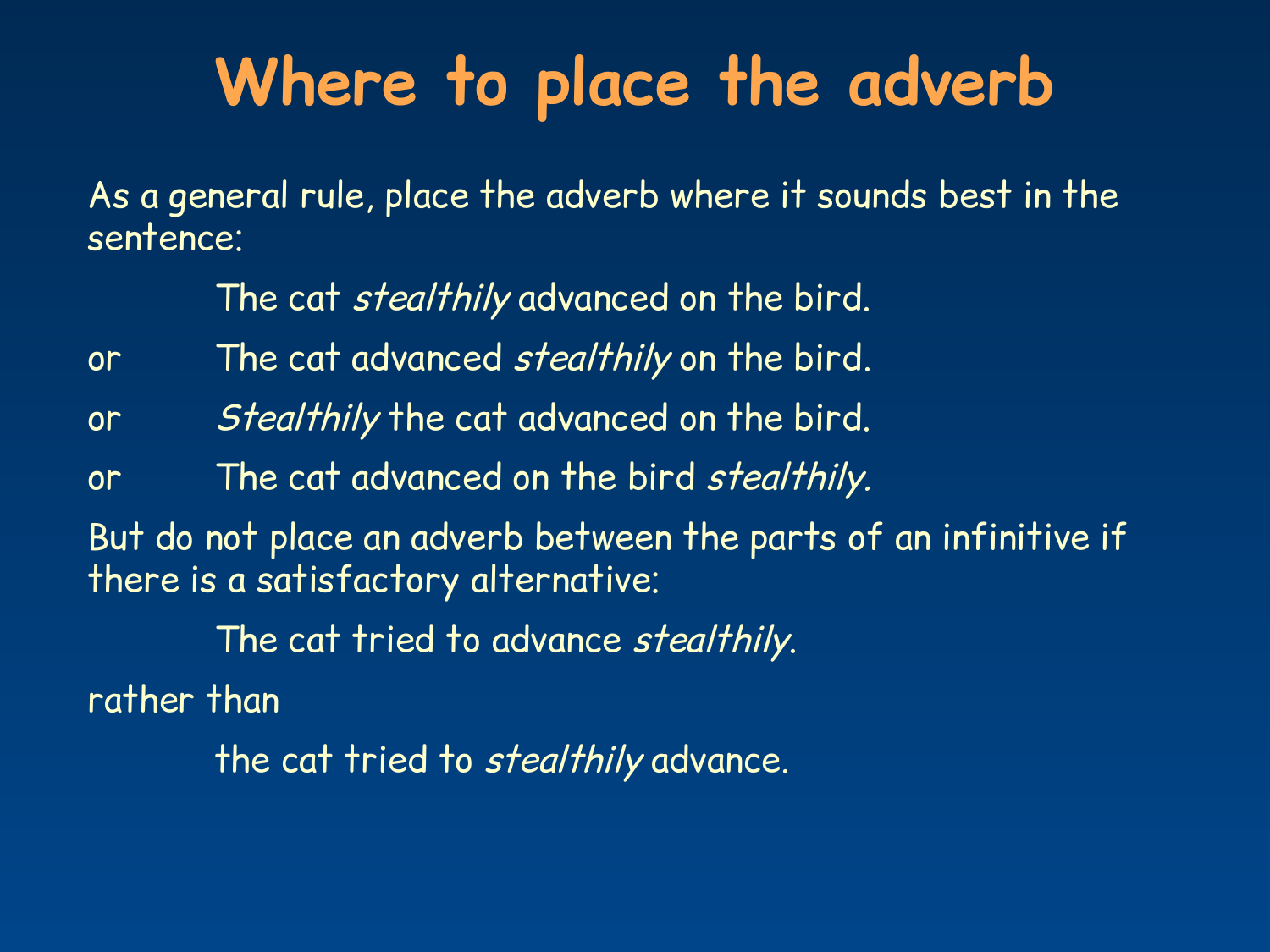

Where to place the adverb
As a general rule, place the adverb where it sounds best in the sentence:
	The cat stealthily advanced on the bird.
or	The cat advanced stealthily on the bird.
or	Stealthily the cat advanced on the bird.
or	The cat advanced on the bird stealthily.
But do not place an adverb between the parts of an infinitive if there is a satisfactory alternative:
	The cat tried to advance stealthily.
rather than
	the cat tried to stealthily advance.